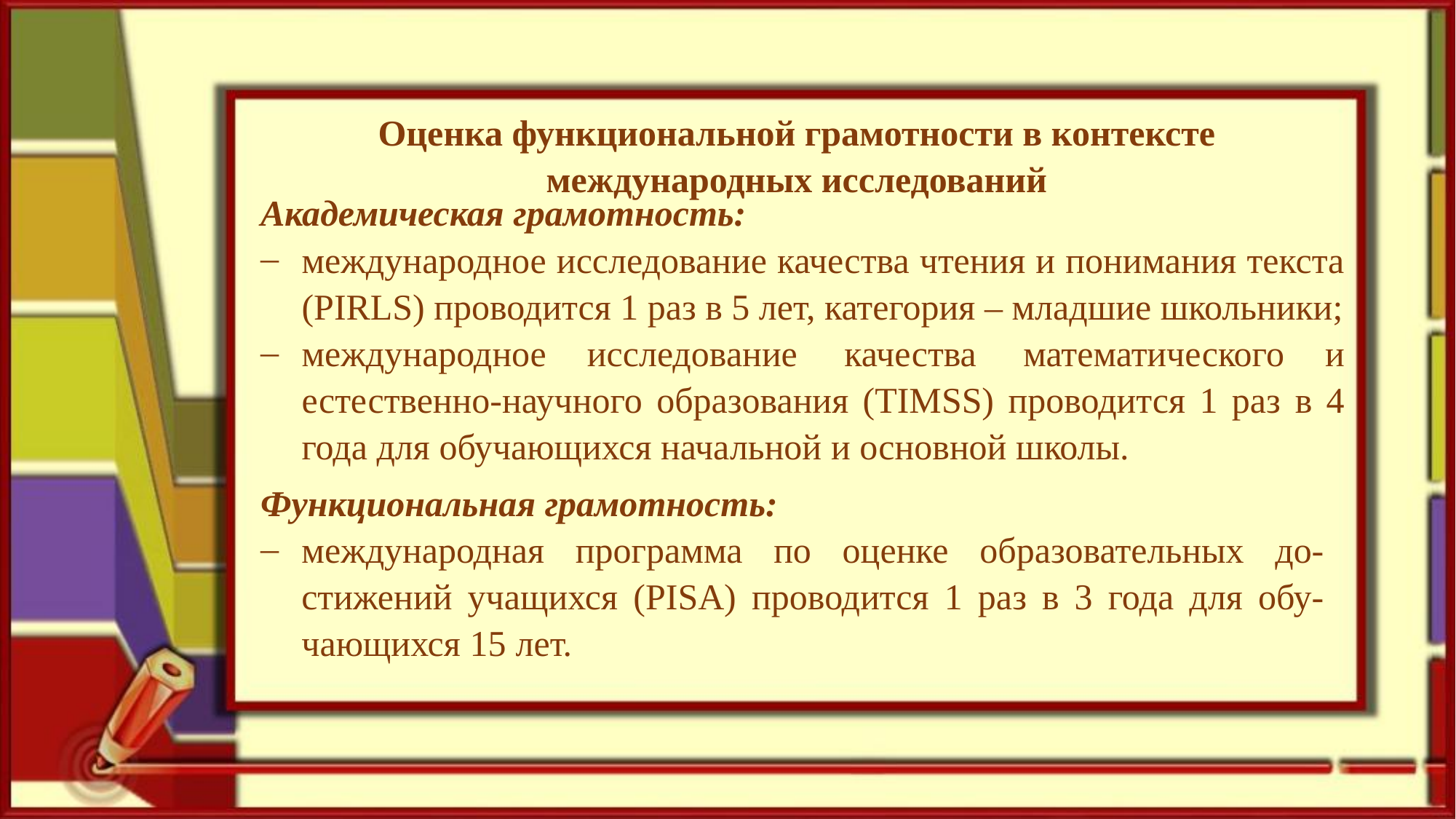

Оценка функциональной грамотности в контексте международных исследований
Академическая грамотность:
международное исследование качества чтения и понимания текста (PIRLS) проводится 1 раз в 5 лет, категория – младшие школьники;
международное исследование качества математического и естественно-научного образования (TIMSS) проводится 1 раз в 4 года для обучающихся начальной и основной школы.

Функциональная грамотность:
международная программа по оценке образовательных до- стижений учащихся (PISA) проводится 1 раз в 3 года для обу- чающихся 15 лет.